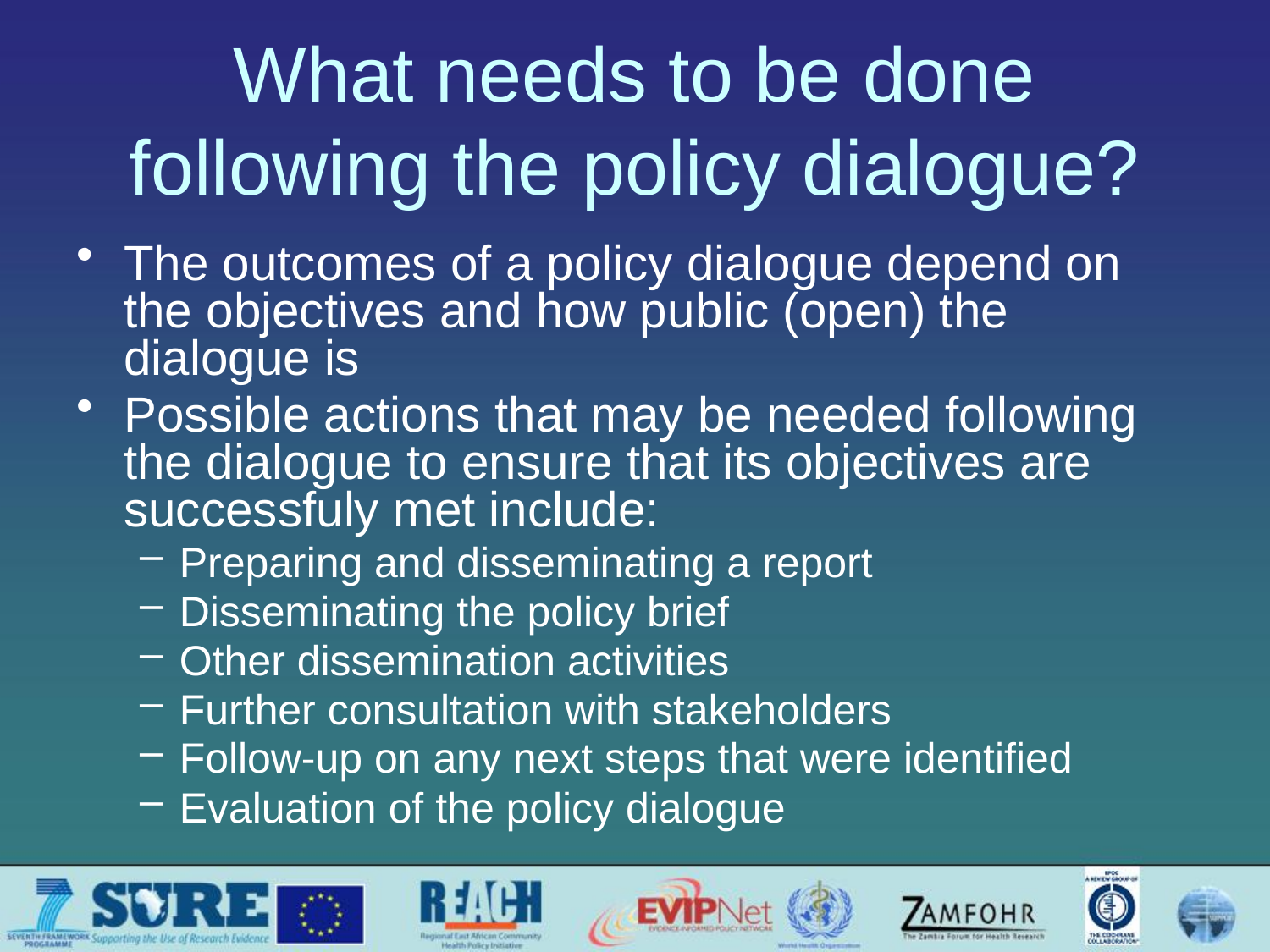

# What needs to be done following the policy dialogue?
The outcomes of a policy dialogue depend on the objectives and how public (open) the dialogue is
Possible actions that may be needed following the dialogue to ensure that its objectives are successfuly met include:
Preparing and disseminating a report
Disseminating the policy brief
Other dissemination activities
Further consultation with stakeholders
Follow-up on any next steps that were identified
Evaluation of the policy dialogue